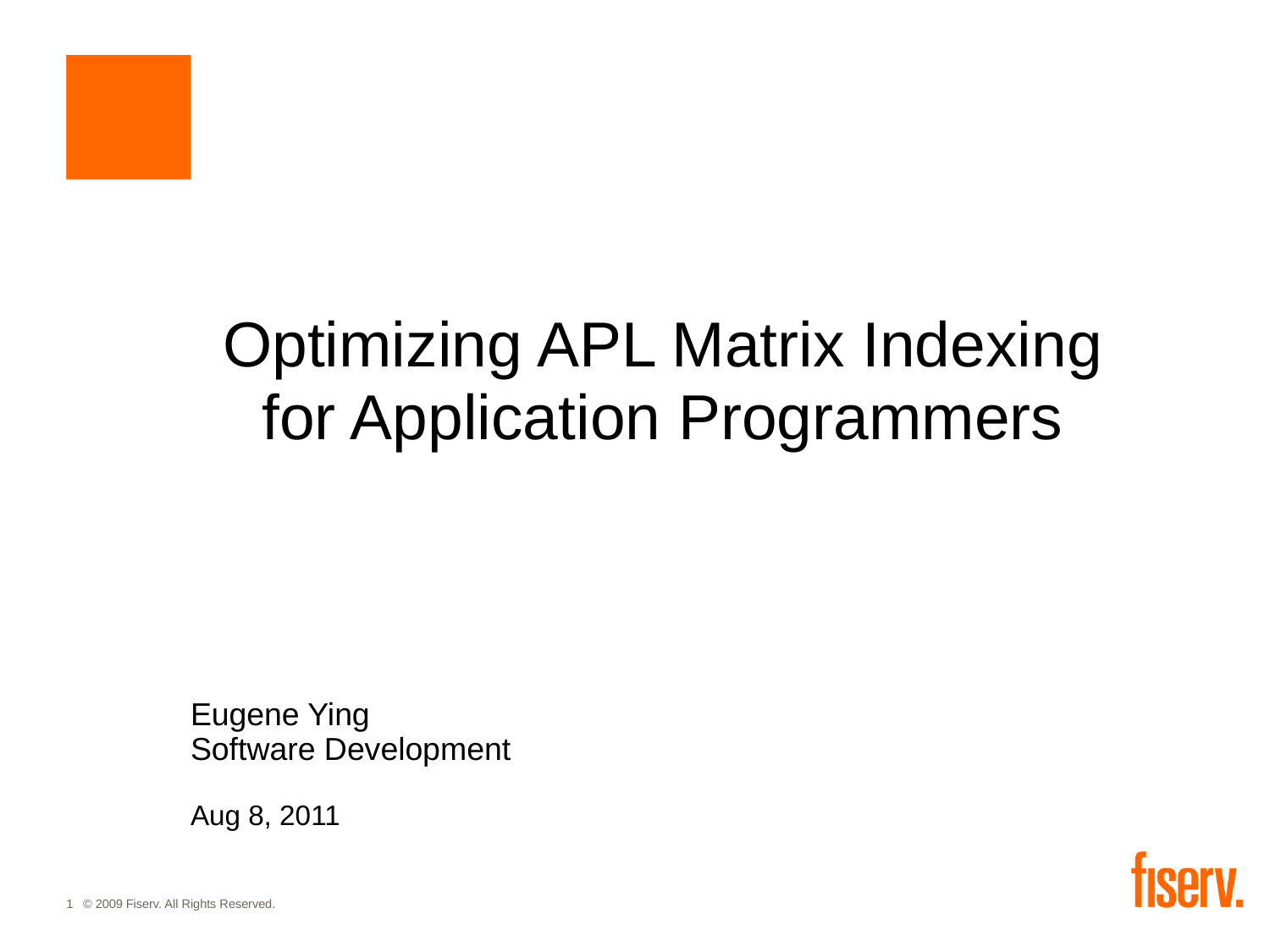

# Optimizing APL Matrix Indexing for Application Programmers
Eugene Ying
Software Development

Aug 8, 2011